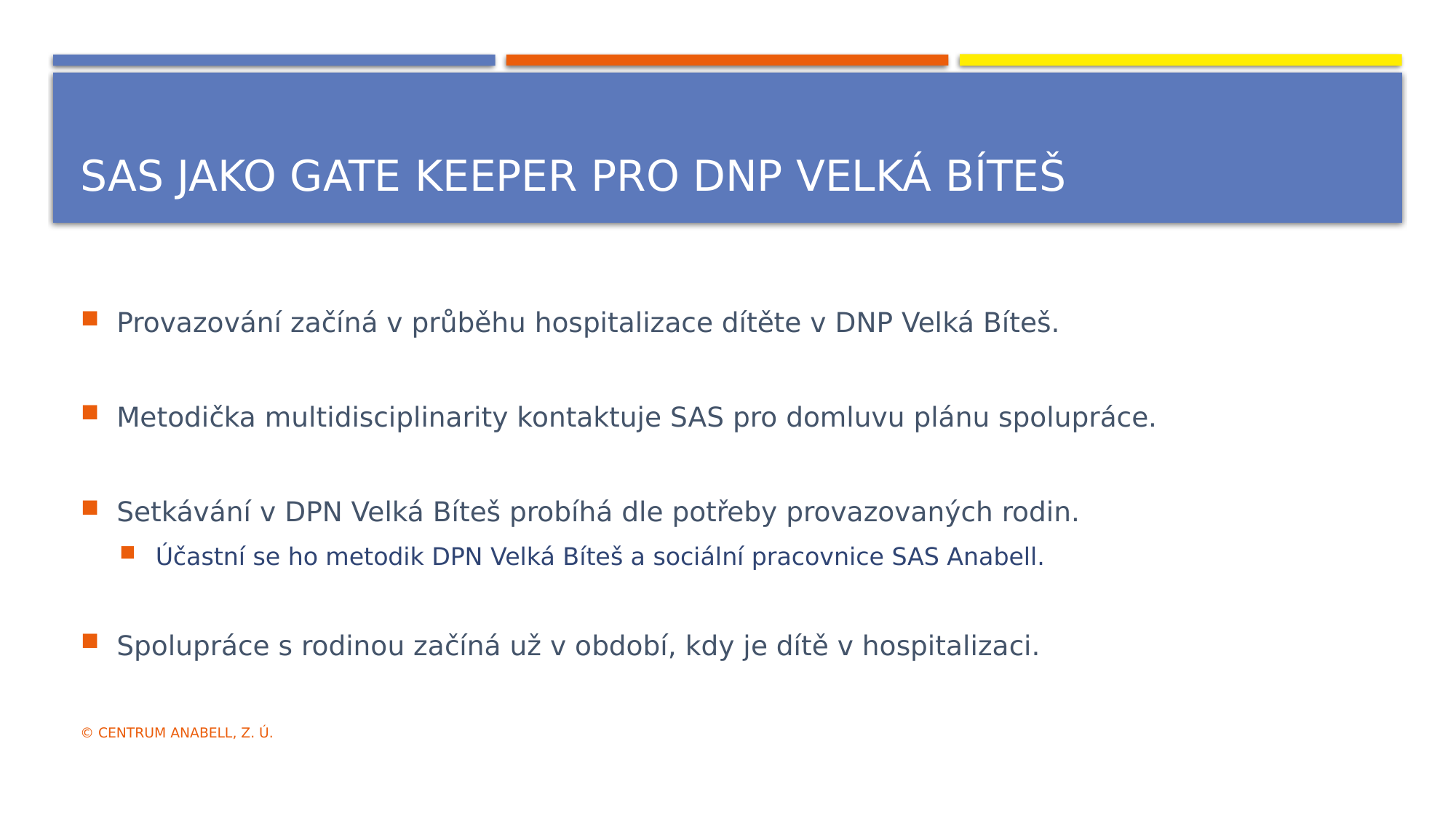

# SAS JAKO GATE KEEPER PRO DNP VELKÁ BÍTEŠ
Provazování začíná v průběhu hospitalizace dítěte v DNP Velká Bíteš.

Metodička multidisciplinarity kontaktuje SAS pro domluvu plánu spolupráce.

Setkávání v DPN Velká Bíteš probíhá dle potřeby provazovaných rodin.
Účastní se ho metodik DPN Velká Bíteš a sociální pracovnice SAS Anabell.

Spolupráce s rodinou začíná už v období, kdy je dítě v hospitalizaci.
© Centrum Anabell, z. ú.